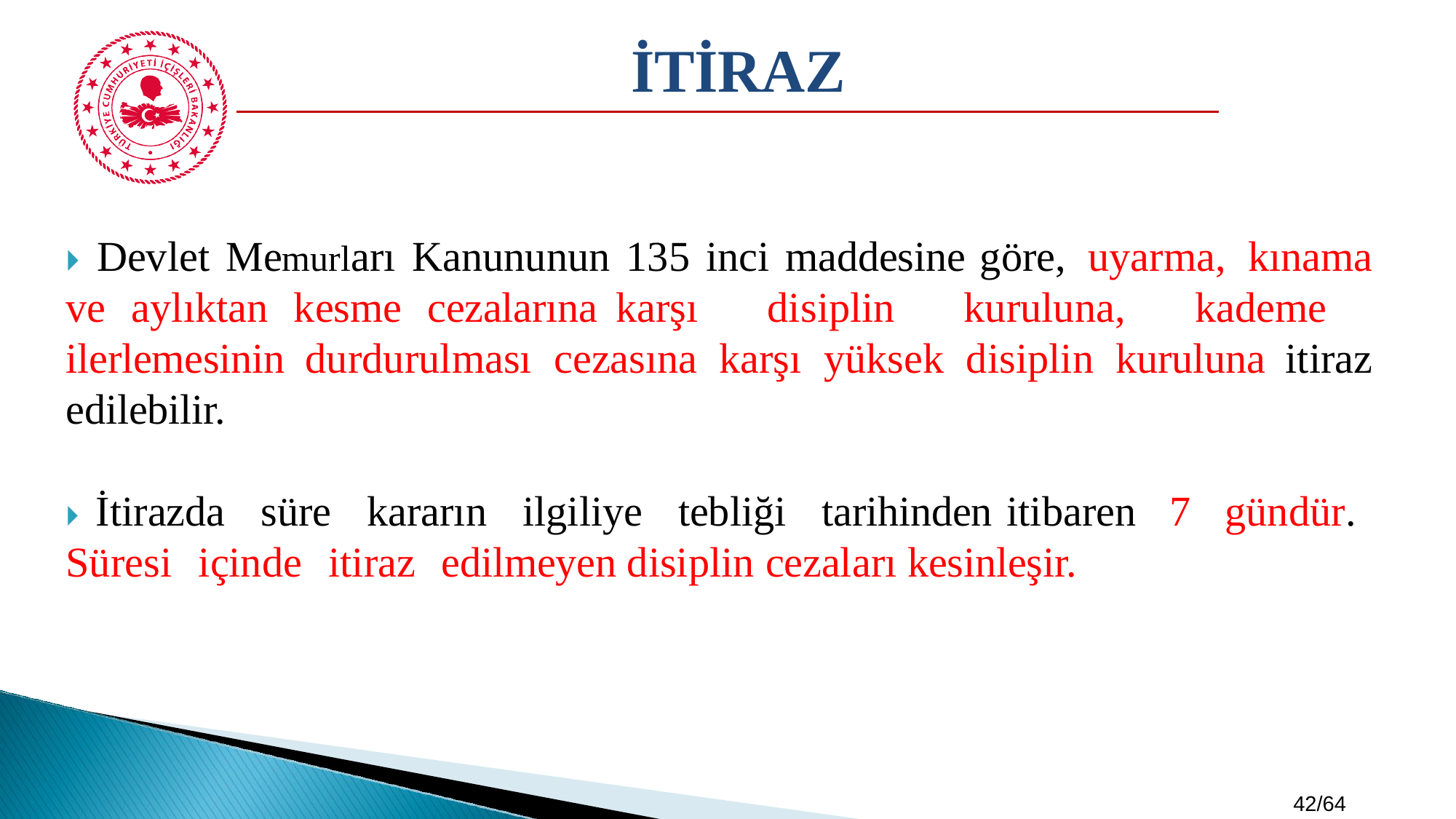

İTİRAZ
🞂​ Devlet Memurları Kanununun 135 inci maddesine göre, uyarma, kınama ve aylıktan kesme cezalarına karşı   disiplin   kuruluna,   kademe   ilerlemesinin durdurulması cezasına karşı yüksek disiplin kuruluna itiraz edilebilir.

🞂​ İtirazda  süre  kararın  ilgiliye  tebliği  tarihinden itibaren  7  gündür.  Süresi  içinde  itiraz  edilmeyen disiplin cezaları kesinleşir.